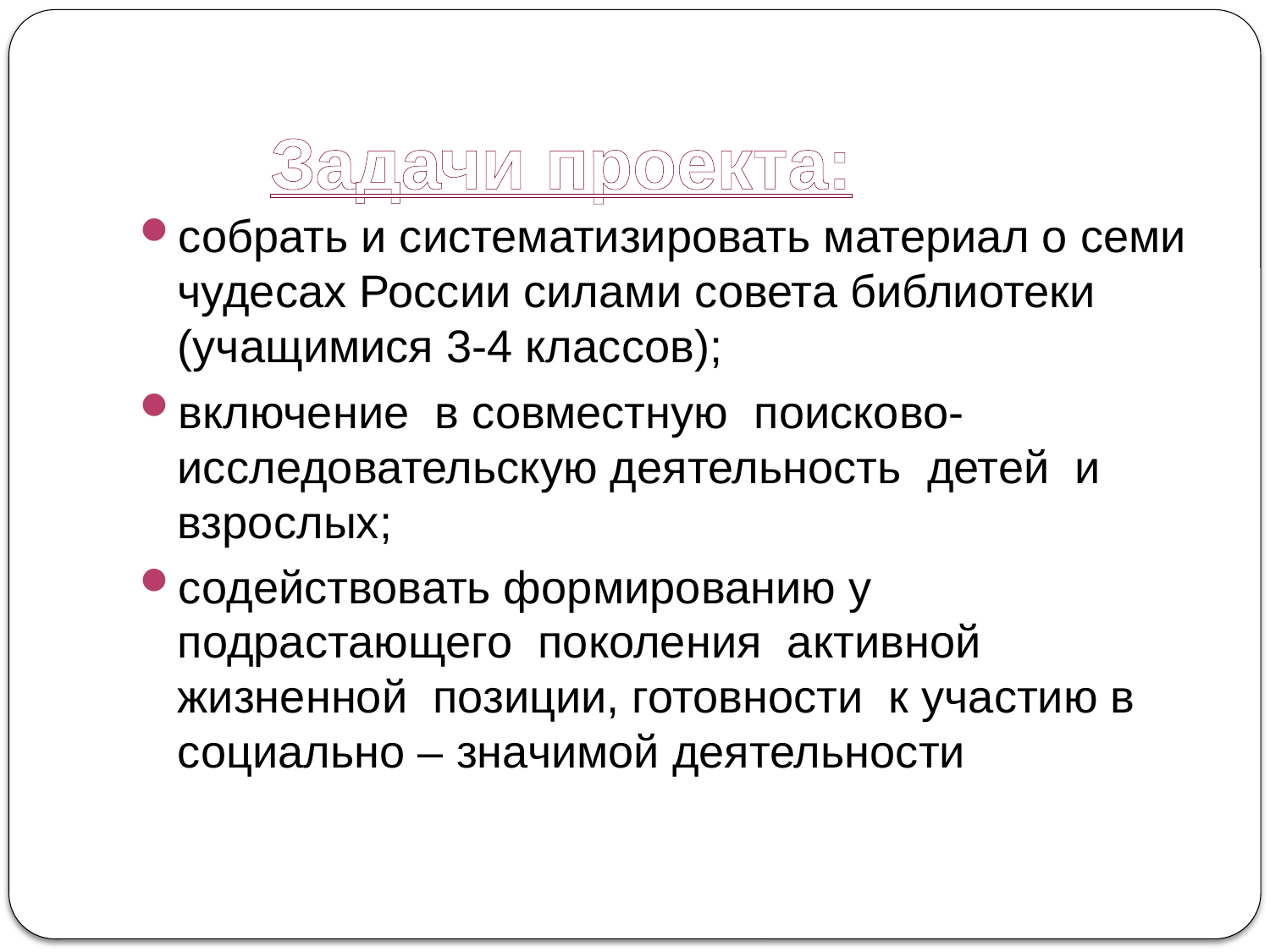

# Задачи проекта:
собрать и систематизировать материал о семи чудесах России силами совета библиотеки  (учащимися 3-4 классов);
включение  в совместную  поисково- исследовательскую деятельность  детей  и  взрослых;
содействовать формированию у  подрастающего  поколения  активной жизненной  позиции, готовности  к участию в социально – значимой деятельности